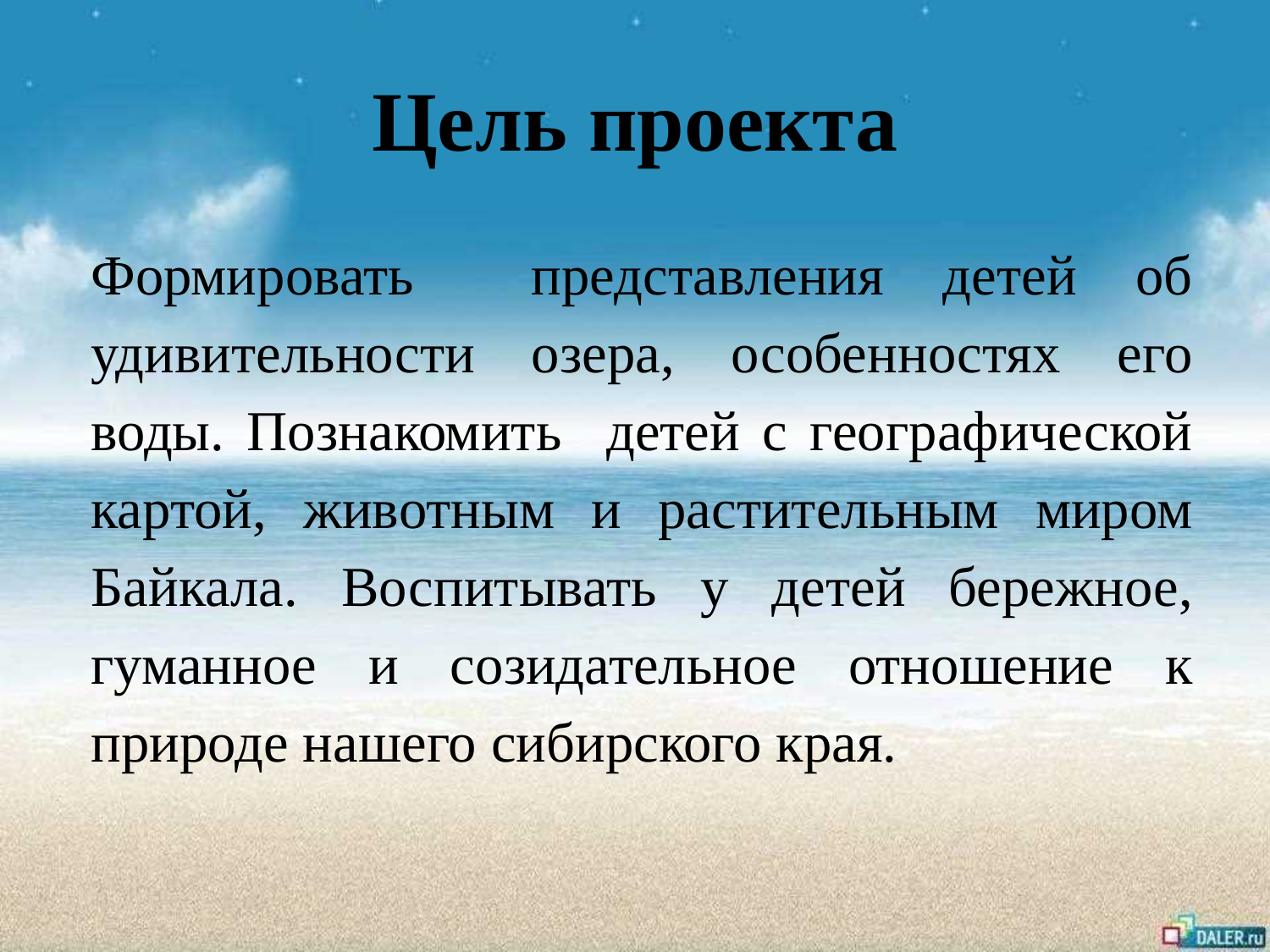

# Цель проекта
Формировать  представления детей об удивительности озера, особенностях его воды. Познакомить  детей с географической картой, животным и растительным миром Байкала. Воспитывать у детей бережное, гуманное и созидательное отношение к природе нашего сибирского края.